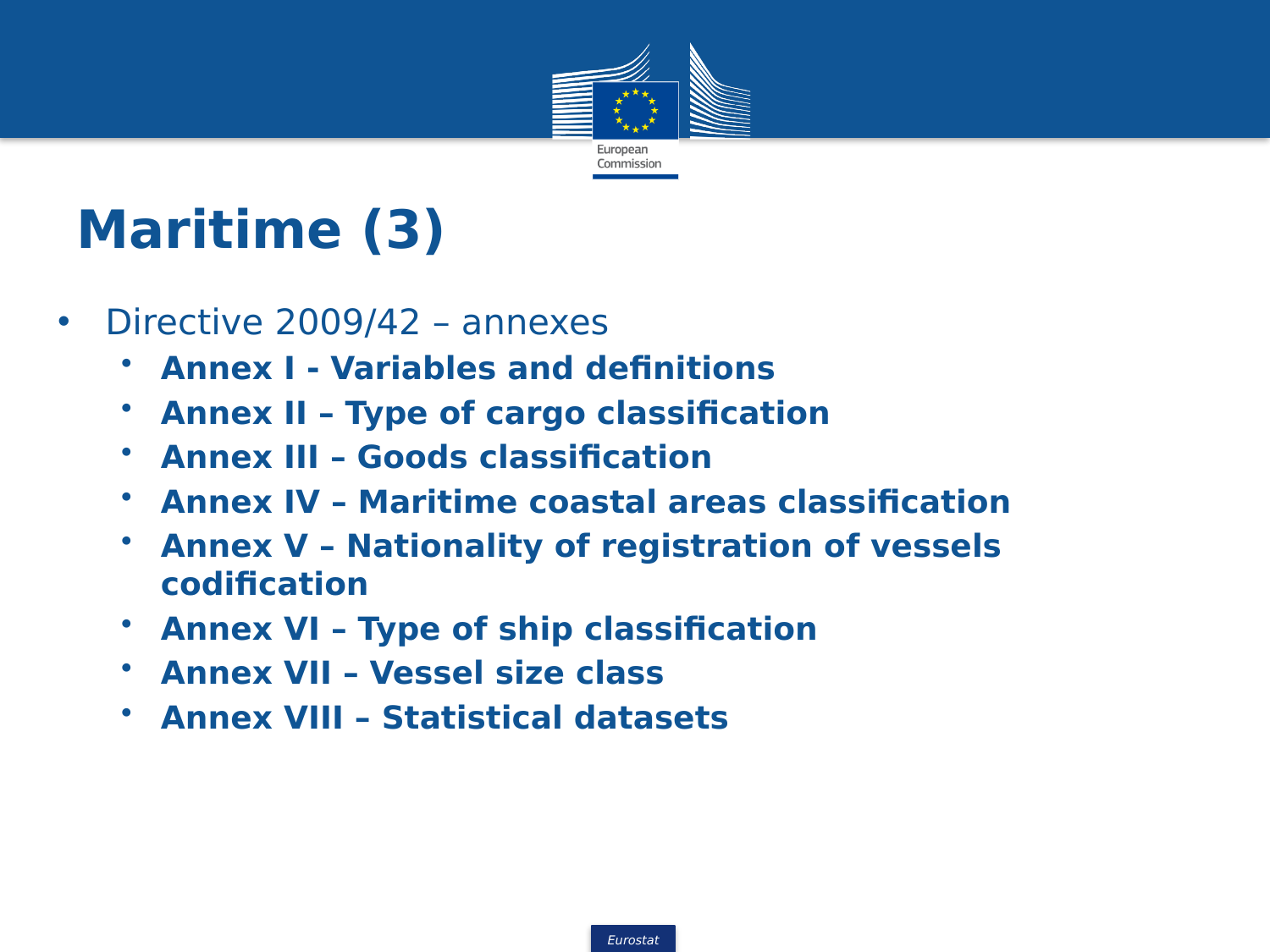

# Maritime (3)
Directive 2009/42 – annexes
Annex I - Variables and definitions
Annex II – Type of cargo classification
Annex III – Goods classification
Annex IV – Maritime coastal areas classification
Annex V – Nationality of registration of vessels codification
Annex VI – Type of ship classification
Annex VII – Vessel size class
Annex VIII – Statistical datasets
24
2/20/2019